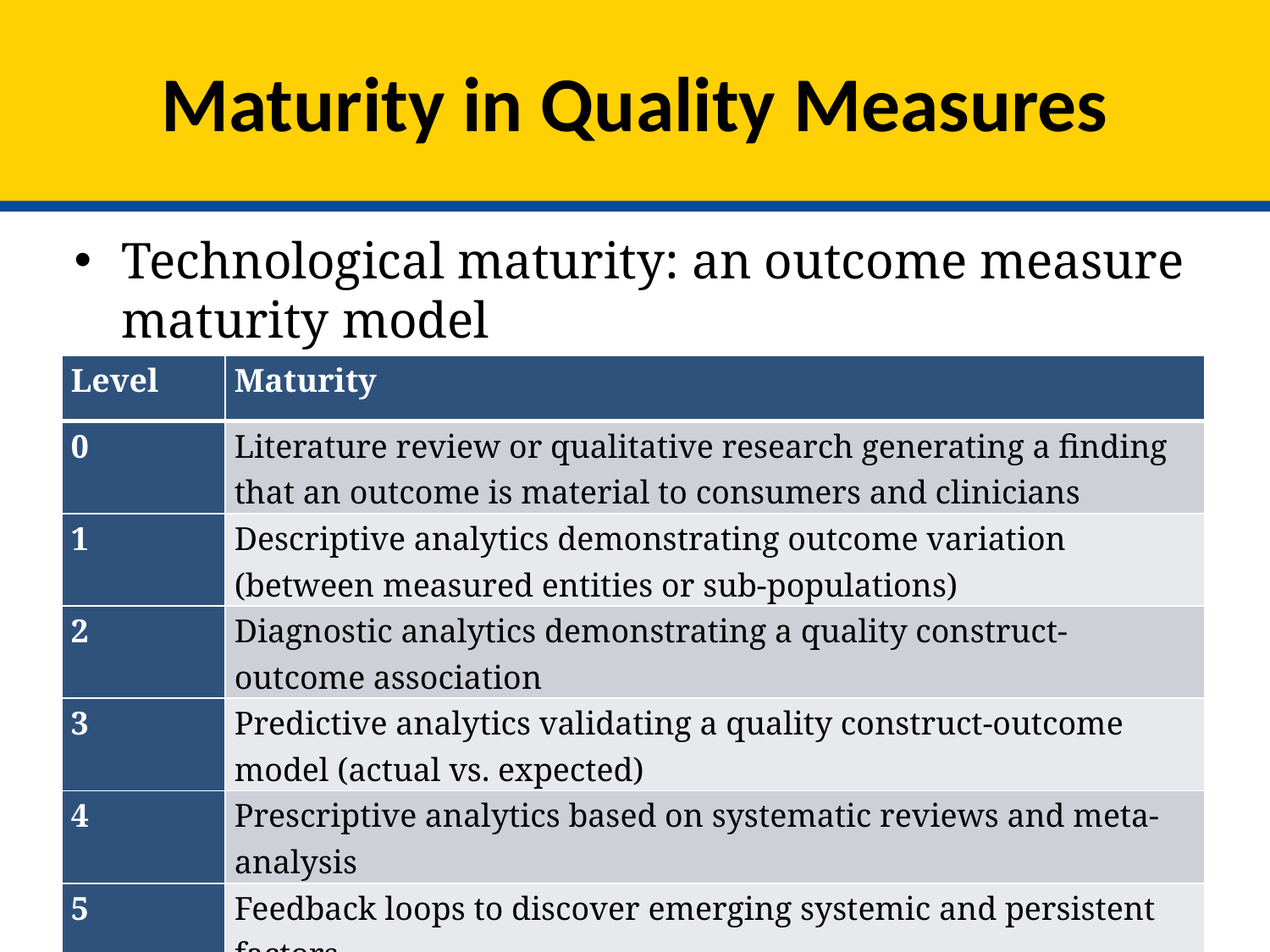

# Maturity in Quality Measures
Technological maturity: an outcome measure maturity model
| Level | Maturity |
| --- | --- |
| 0 | Literature review or qualitative research generating a finding that an outcome is material to consumers and clinicians |
| 1 | Descriptive analytics demonstrating outcome variation (between measured entities or sub-populations) |
| 2 | Diagnostic analytics demonstrating a quality construct-outcome association |
| 3 | Predictive analytics validating a quality construct-outcome model (actual vs. expected) |
| 4 | Prescriptive analytics based on systematic reviews and meta-analysis |
| 5 | Feedback loops to discover emerging systemic and persistent factors |
24